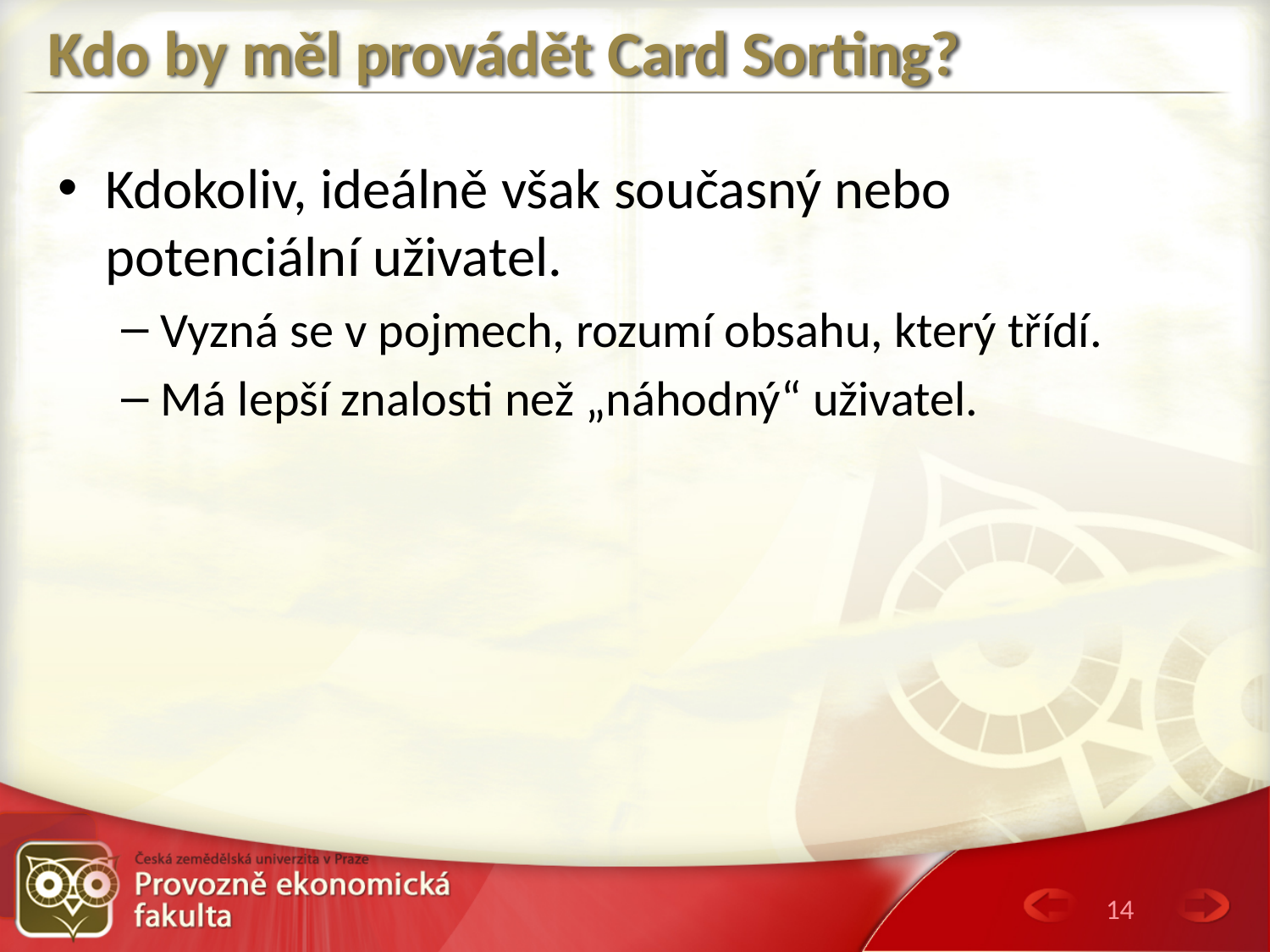

# Kdo by měl provádět Card Sorting?
Kdokoliv, ideálně však současný nebo potenciální uživatel.
Vyzná se v pojmech, rozumí obsahu, který třídí.
Má lepší znalosti než „náhodný“ uživatel.